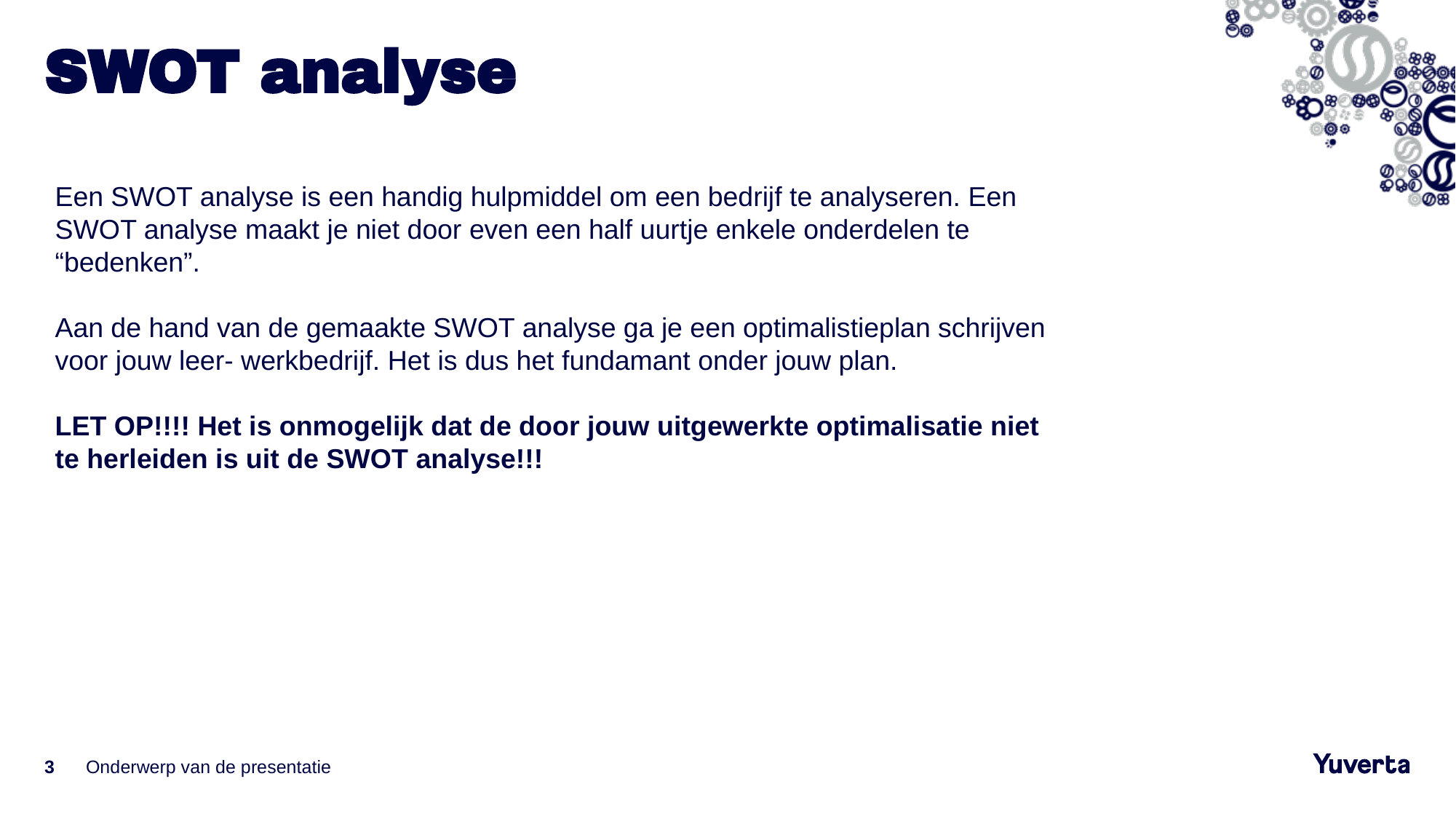

# SWOT analyse
Een SWOT analyse is een handig hulpmiddel om een bedrijf te analyseren. Een SWOT analyse maakt je niet door even een half uurtje enkele onderdelen te “bedenken”.

Aan de hand van de gemaakte SWOT analyse ga je een optimalistieplan schrijven voor jouw leer- werkbedrijf. Het is dus het fundamant onder jouw plan.

LET OP!!!! Het is onmogelijk dat de door jouw uitgewerkte optimalisatie niet te herleiden is uit de SWOT analyse!!!

3
Onderwerp van de presentatie
28-2-2023